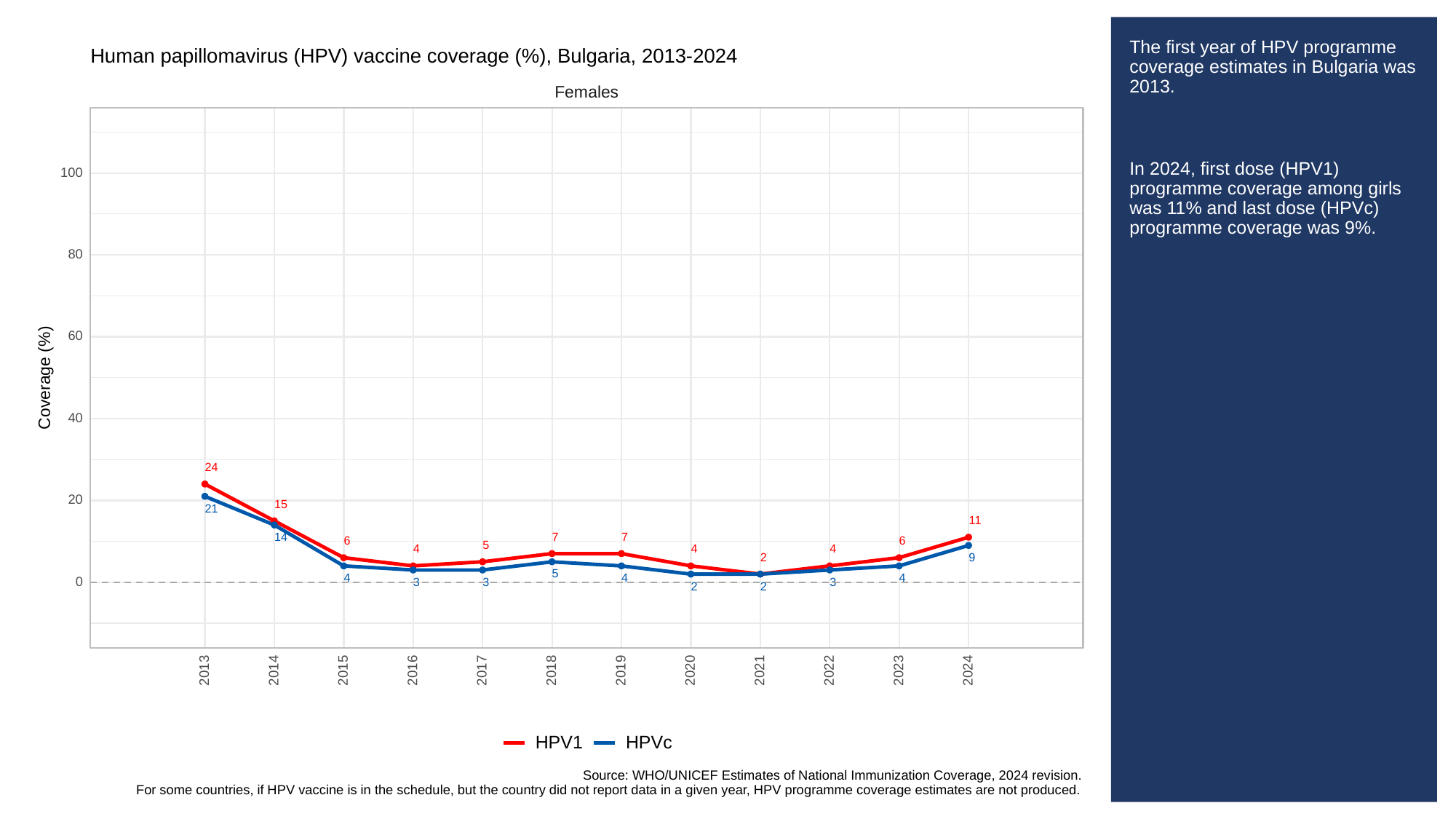

# The first year of HPV programme coverage estimates in Bulgaria was 2013.

In 2024, first dose (HPV1) programme coverage among girls was 11% and last dose (HPVc) programme coverage was 9%.

Human papillomavirus (HPV) vaccine coverage (%), Bulgaria, 2013-2024
Females

100

80

60

Coverage (%)

40

24

20

15

21
11

7
7
14

6
6

5

4
4
4

2
9

5

4
4
4
0
3
3
3

2
2

2013
2023
2014
2015
2016
2017
2018
2019
2020
2021
2022
2024
HPVc
HPV1

Source: WHO/UNICEF Estimates of National Immunization Coverage, 2024 revision.
For some countries, if HPV vaccine is in the schedule, but the country did not report data in a given year, HPV programme coverage estimates are not produced.